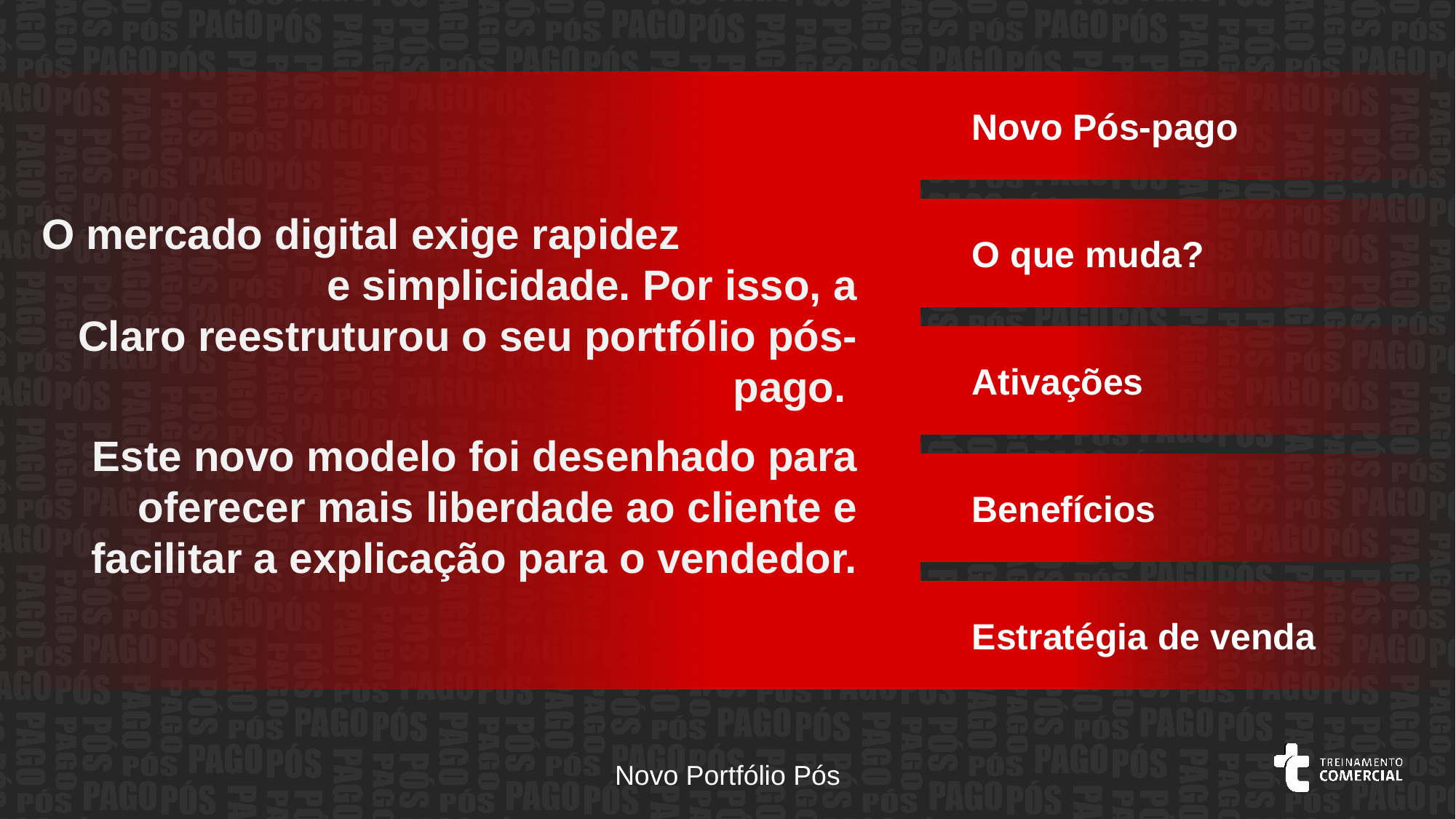

Novo Pós-pago
Seja bem-vindo                           ao treinamento                       Novo Portfólio Pós.
O que muda?
O mercado digital exige rapidez                                    e simplicidade. Por isso, a Claro reestruturou o seu portfólio pós-pago.​ ​
Este novo modelo foi desenhado para oferecer mais liberdade ao cliente e facilitar a explicação para o vendedor.​
Ativações
Estamos lançando o Novo Portfólio Pós-pago, uma evolução                                da Claro para oferecer mais simplicidade e liberdade aos clientes. ​
Nosso objetivo é que você apresente essas mudanças com segurança, conduza a decisão com clareza e venda com mais agilidade. ​
Domine o conteúdo, converta mais e vamos juntos garantir                                     o sucesso deste lançamento.​
Vamos lá!
Benefícios
Estratégia de venda